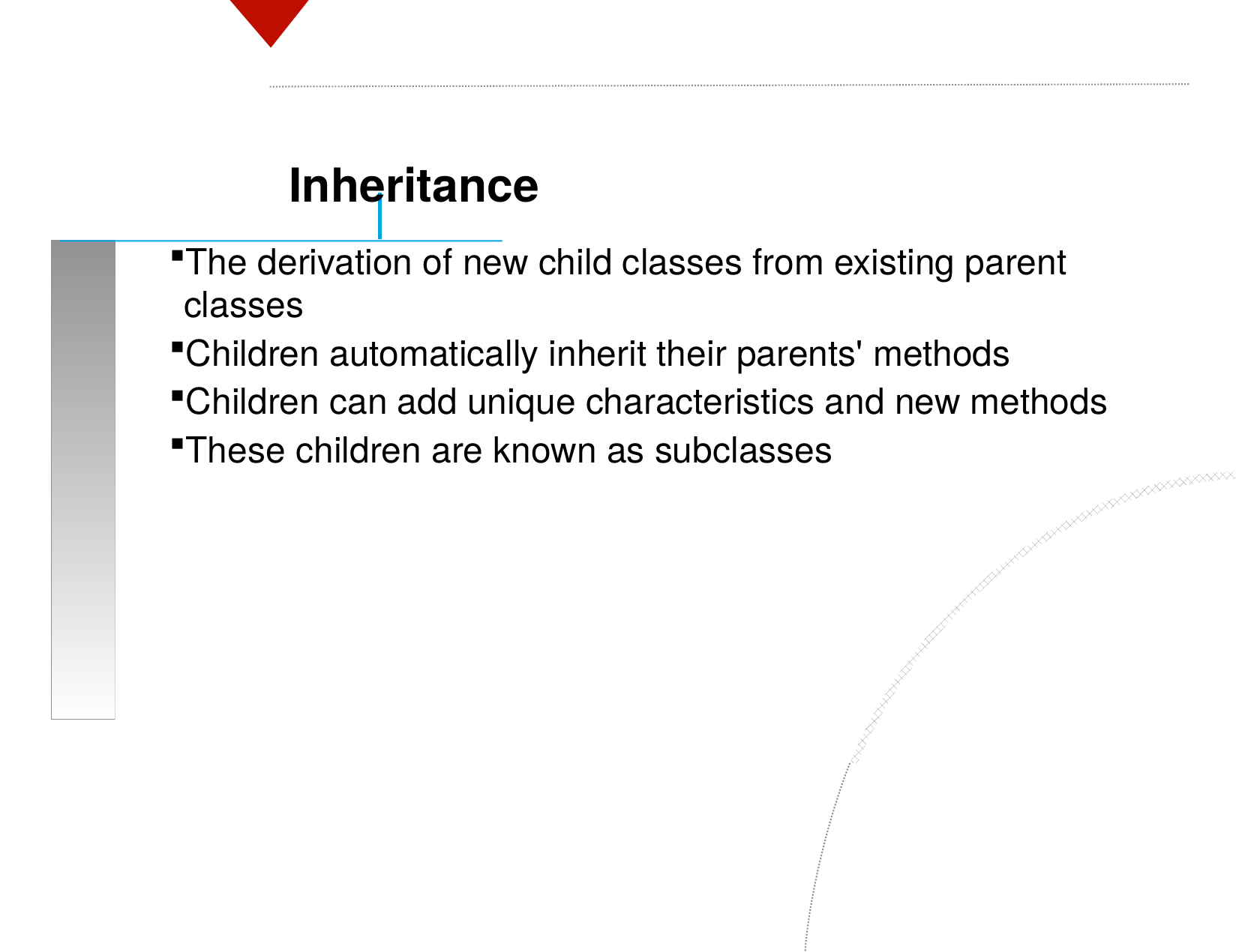

Inheritance
The derivation of new child classes from existing parent classes
Children automatically inherit their parents' methods
Children can add unique characteristics and new methods
These children are known as subclasses